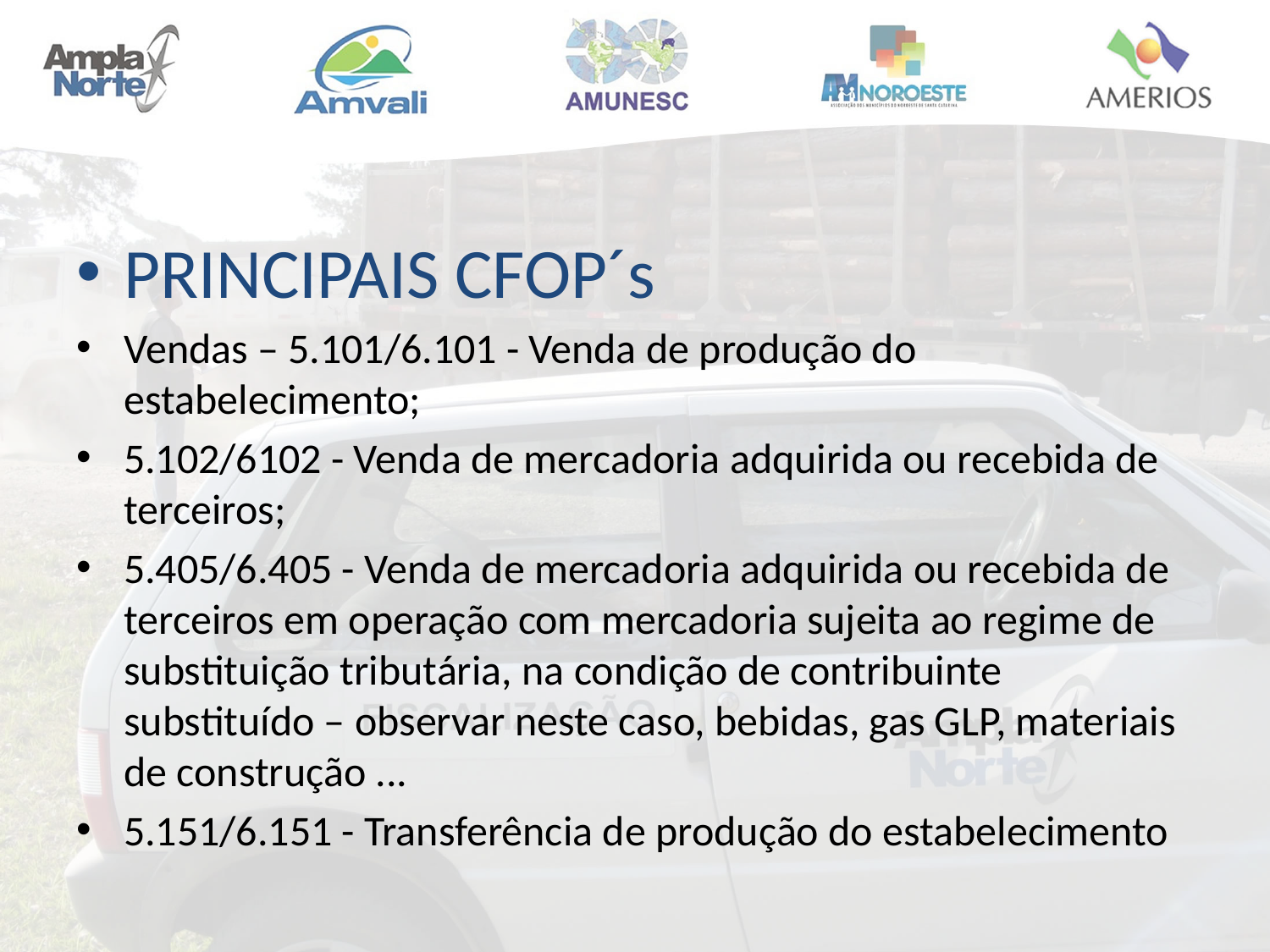

PRINCIPAIS CFOP´s
Vendas – 5.101/6.101 - Venda de produção do estabelecimento;
5.102/6102 - Venda de mercadoria adquirida ou recebida de terceiros;
5.405/6.405 - Venda de mercadoria adquirida ou recebida de terceiros em operação com mercadoria sujeita ao regime de substituição tributária, na condição de contribuinte substituído – observar neste caso, bebidas, gas GLP, materiais de construção ...
5.151/6.151 - Transferência de produção do estabelecimento